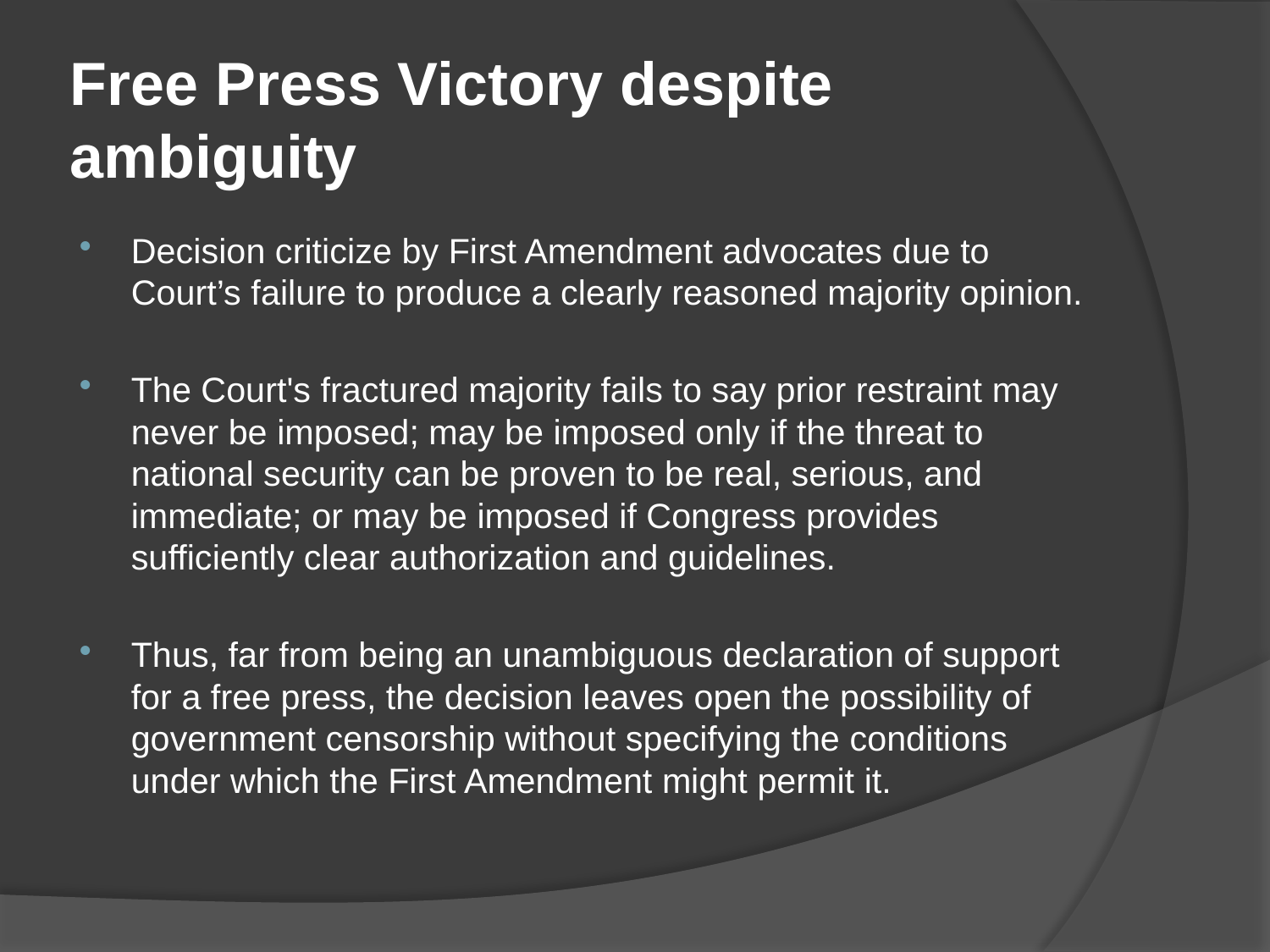

# Free Press Victory despite ambiguity
Decision criticize by First Amendment advocates due to Court’s failure to produce a clearly reasoned majority opinion.

The Court's fractured majority fails to say prior restraint may never be imposed; may be imposed only if the threat to national security can be proven to be real, serious, and immediate; or may be imposed if Congress provides sufficiently clear authorization and guidelines.

Thus, far from being an unambiguous declaration of support for a free press, the decision leaves open the possibility of government censorship without specifying the conditions under which the First Amendment might permit it.